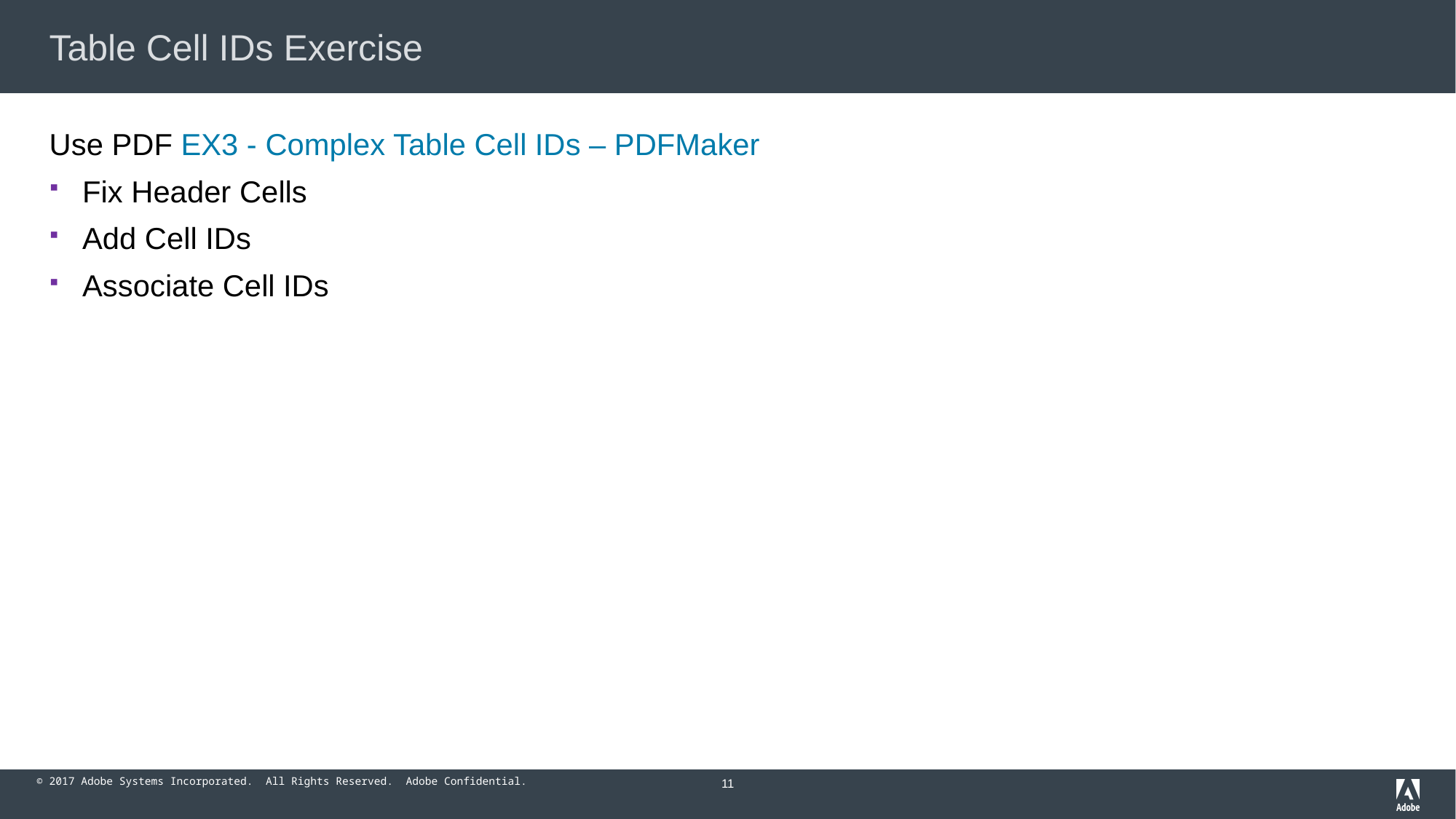

# Table Cell IDs Exercise
Use PDF EX3 - Complex Table Cell IDs – PDFMaker
Fix Header Cells
Add Cell IDs
Associate Cell IDs
11